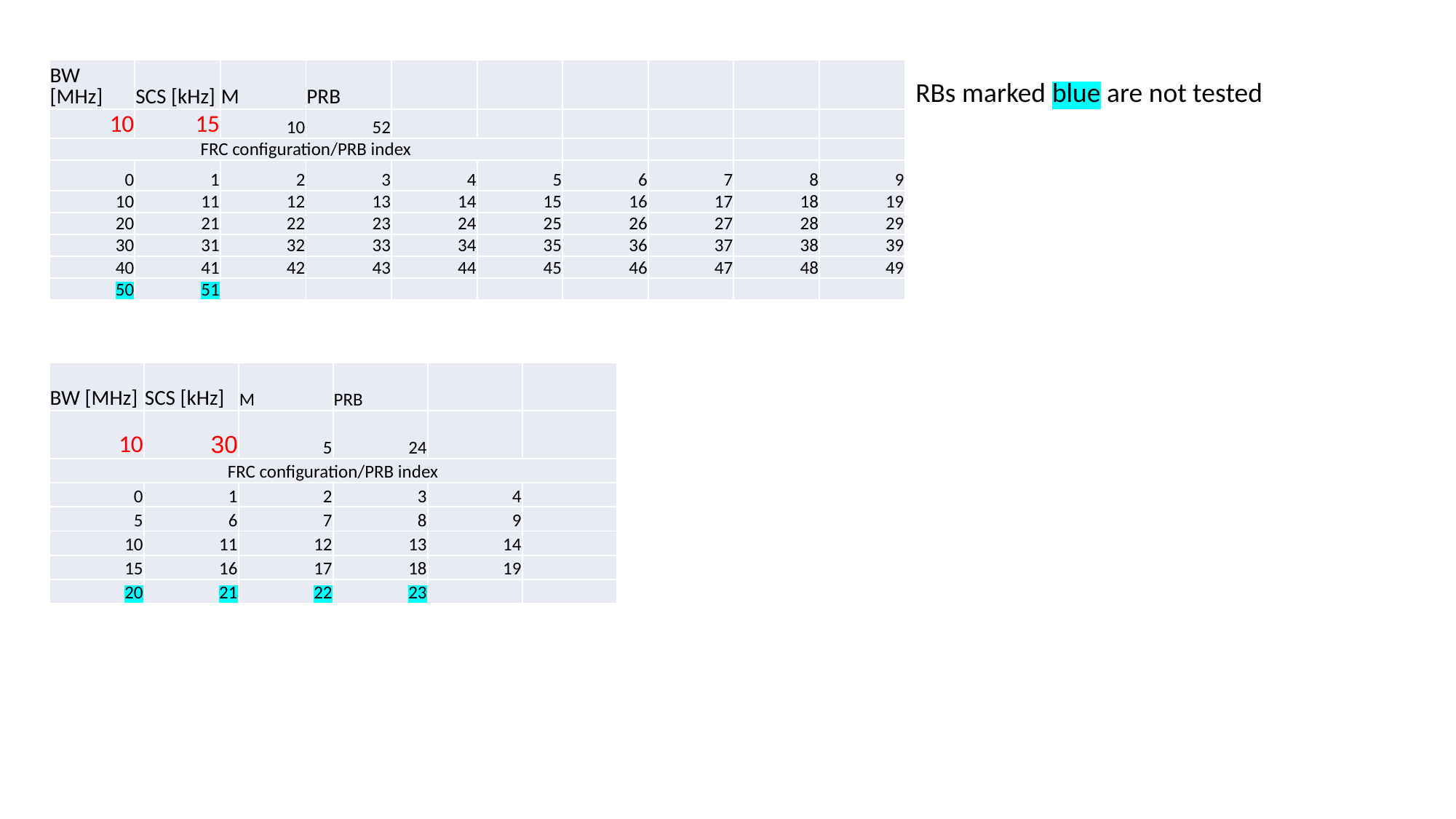

| BW [MHz] | SCS [kHz] | M | PRB |  |  |  |  |  |  |
| --- | --- | --- | --- | --- | --- | --- | --- | --- | --- |
| 10 | 15 | 10 | 52 |  |  |  |  |  |  |
| FRC configuration/PRB index |  |  |  |  |  |  |  |  |  |
| 0 | 1 | 2 | 3 | 4 | 5 | 6 | 7 | 8 | 9 |
| 10 | 11 | 12 | 13 | 14 | 15 | 16 | 17 | 18 | 19 |
| 20 | 21 | 22 | 23 | 24 | 25 | 26 | 27 | 28 | 29 |
| 30 | 31 | 32 | 33 | 34 | 35 | 36 | 37 | 38 | 39 |
| 40 | 41 | 42 | 43 | 44 | 45 | 46 | 47 | 48 | 49 |
| 50 | 51 |  |  |  |  |  |  |  |  |
RBs marked blue are not tested
| BW [MHz] | SCS [kHz] | M | PRB |  |  |
| --- | --- | --- | --- | --- | --- |
| 10 | 30 | 5 | 24 |  |  |
| FRC configuration/PRB index |  |  |  |  |  |
| 0 | 1 | 2 | 3 | 4 |  |
| 5 | 6 | 7 | 8 | 9 |  |
| 10 | 11 | 12 | 13 | 14 |  |
| 15 | 16 | 17 | 18 | 19 |  |
| 20 | 21 | 22 | 23 |  |  |